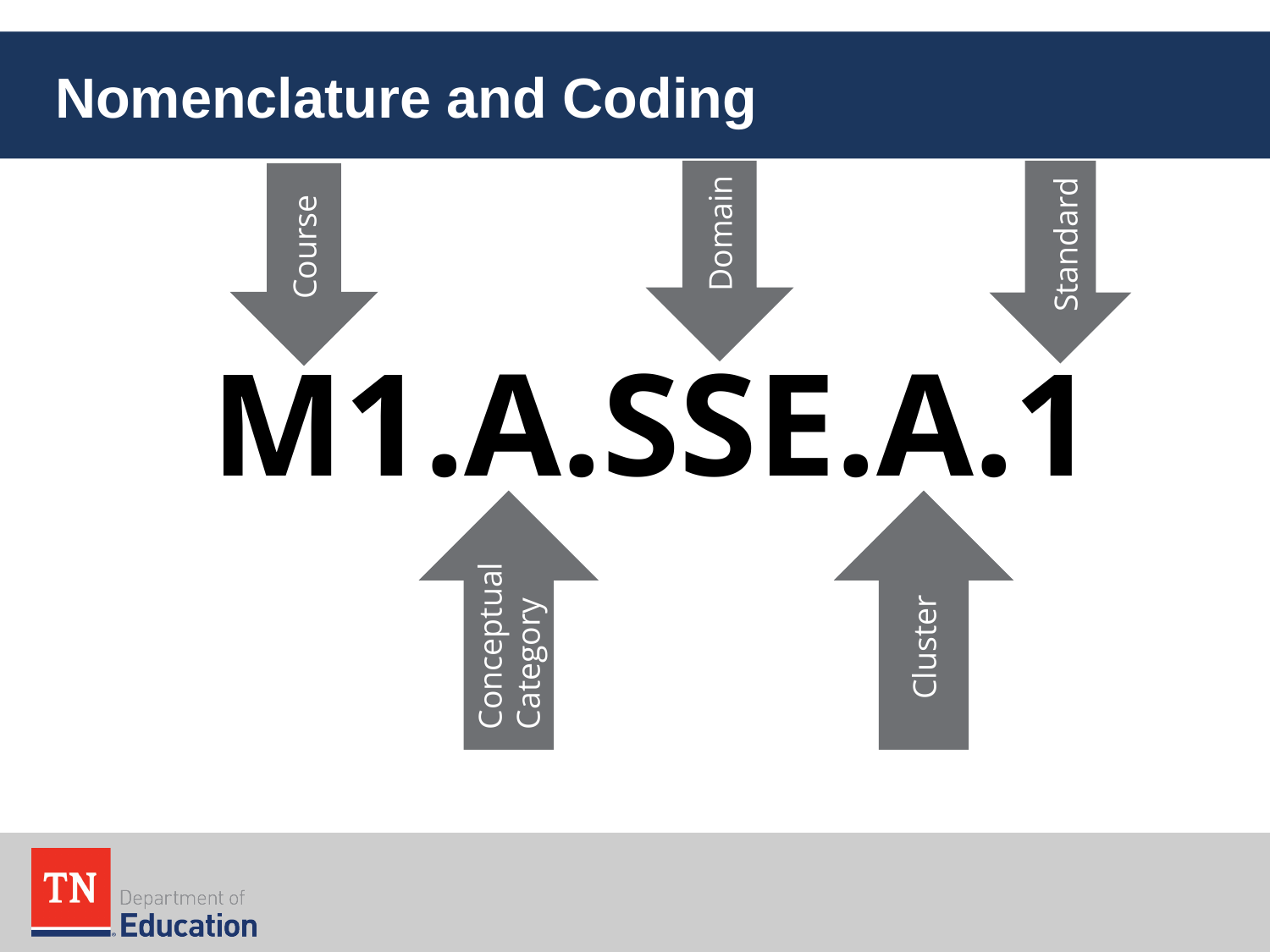

# Nomenclature and Coding

Domain

 M1.A.SSE.A.1

Standard

Course

Cluster

Conceptual Category